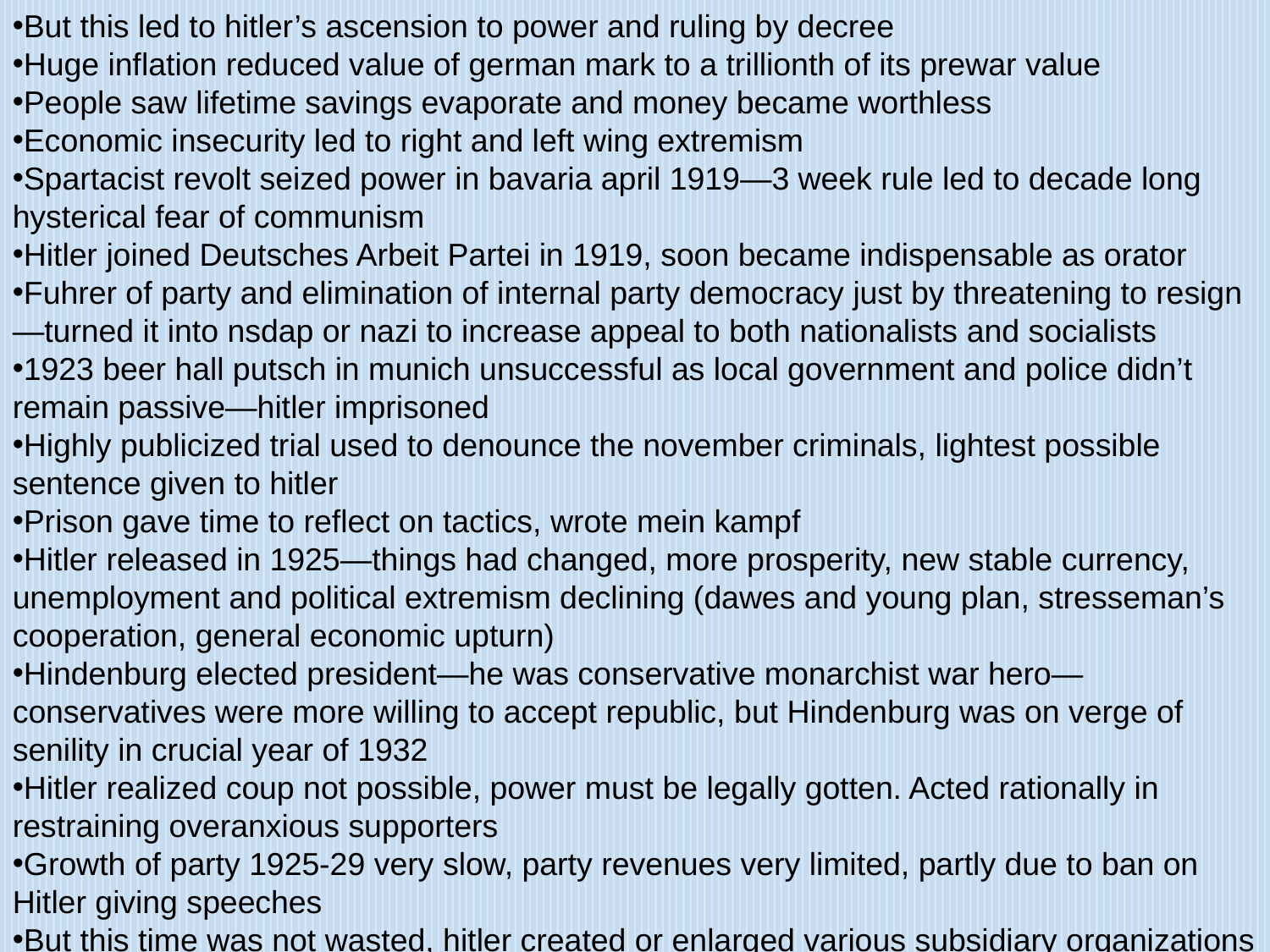

But this led to hitler’s ascension to power and ruling by decree
Huge inflation reduced value of german mark to a trillionth of its prewar value
People saw lifetime savings evaporate and money became worthless
Economic insecurity led to right and left wing extremism
Spartacist revolt seized power in bavaria april 1919—3 week rule led to decade long hysterical fear of communism
Hitler joined Deutsches Arbeit Partei in 1919, soon became indispensable as orator
Fuhrer of party and elimination of internal party democracy just by threatening to resign—turned it into nsdap or nazi to increase appeal to both nationalists and socialists
1923 beer hall putsch in munich unsuccessful as local government and police didn’t remain passive—hitler imprisoned
Highly publicized trial used to denounce the november criminals, lightest possible sentence given to hitler
Prison gave time to reflect on tactics, wrote mein kampf
Hitler released in 1925—things had changed, more prosperity, new stable currency, unemployment and political extremism declining (dawes and young plan, stresseman’s cooperation, general economic upturn)
Hindenburg elected president—he was conservative monarchist war hero—conservatives were more willing to accept republic, but Hindenburg was on verge of senility in crucial year of 1932
Hitler realized coup not possible, power must be legally gotten. Acted rationally in restraining overanxious supporters
Growth of party 1925-29 very slow, party revenues very limited, partly due to ban on Hitler giving speeches
But this time was not wasted, hitler created or enlarged various subsidiary organizations—sturmabteilung, hitler youth, school children’s league, student league for uni students